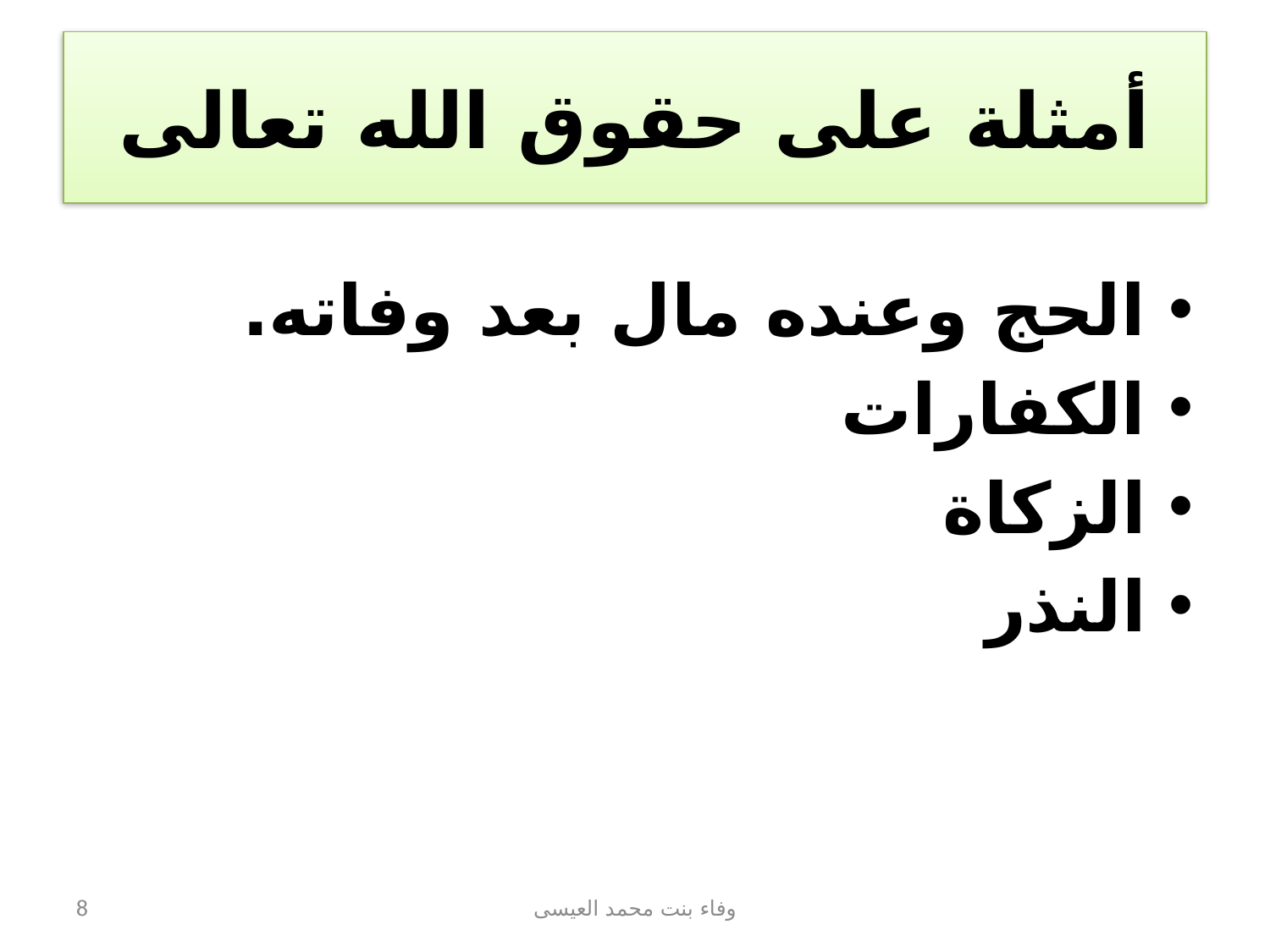

# أمثلة على حقوق الله تعالى
الحج وعنده مال بعد وفاته.
الكفارات
الزكاة
النذر
8
وفاء بنت محمد العيسى